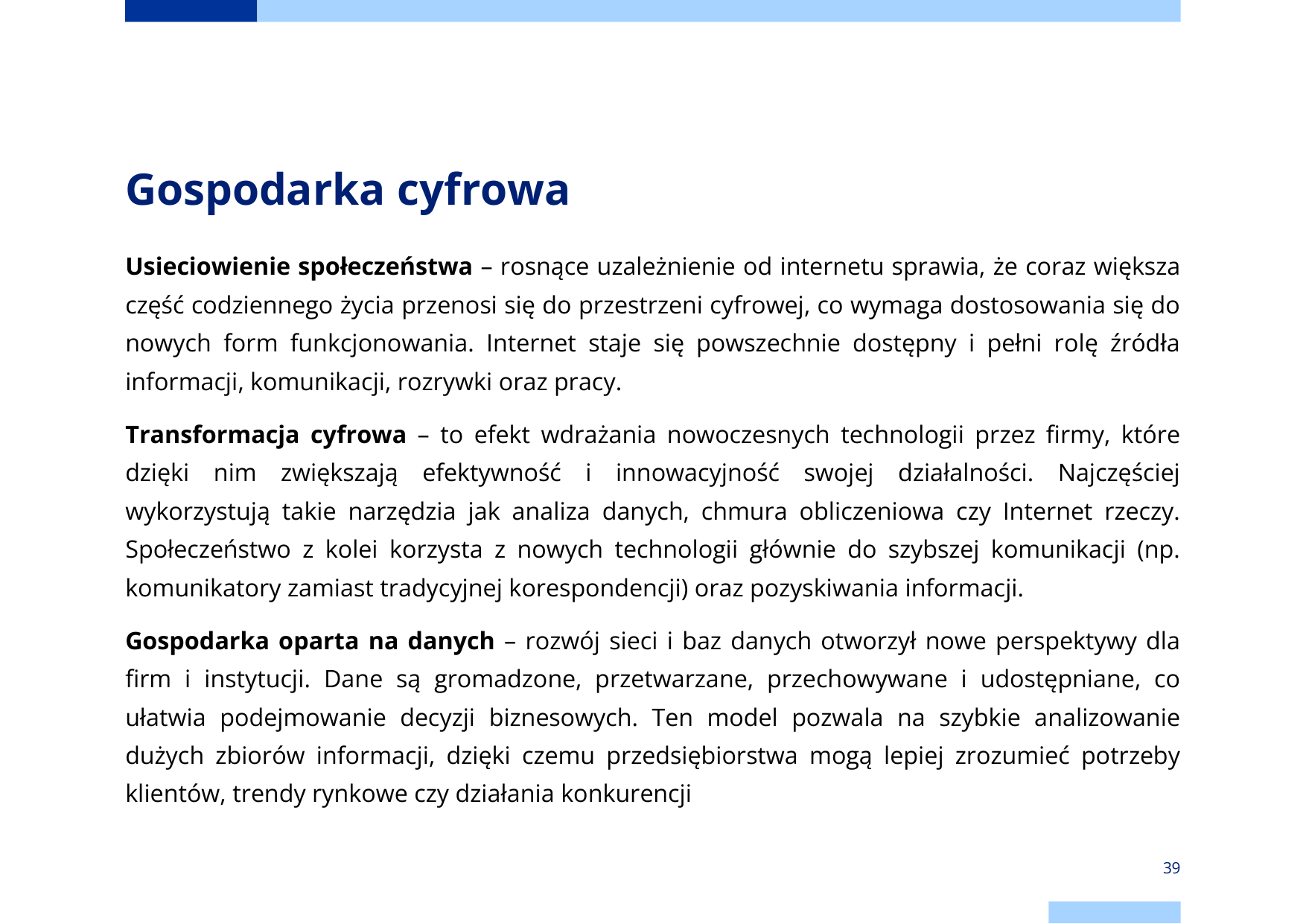

# Gospodarka cyfrowa
Usieciowienie społeczeństwa – rosnące uzależnienie od internetu sprawia, że coraz większa część codziennego życia przenosi się do przestrzeni cyfrowej, co wymaga dostosowania się do nowych form funkcjonowania. Internet staje się powszechnie dostępny i pełni rolę źródła informacji, komunikacji, rozrywki oraz pracy.
Transformacja cyfrowa – to efekt wdrażania nowoczesnych technologii przez firmy, które dzięki nim zwiększają efektywność i innowacyjność swojej działalności. Najczęściej wykorzystują takie narzędzia jak analiza danych, chmura obliczeniowa czy Internet rzeczy. Społeczeństwo z kolei korzysta z nowych technologii głównie do szybszej komunikacji (np. komunikatory zamiast tradycyjnej korespondencji) oraz pozyskiwania informacji.
Gospodarka oparta na danych – rozwój sieci i baz danych otworzył nowe perspektywy dla firm i instytucji. Dane są gromadzone, przetwarzane, przechowywane i udostępniane, co ułatwia podejmowanie decyzji biznesowych. Ten model pozwala na szybkie analizowanie dużych zbiorów informacji, dzięki czemu przedsiębiorstwa mogą lepiej zrozumieć potrzeby klientów, trendy rynkowe czy działania konkurencji
39